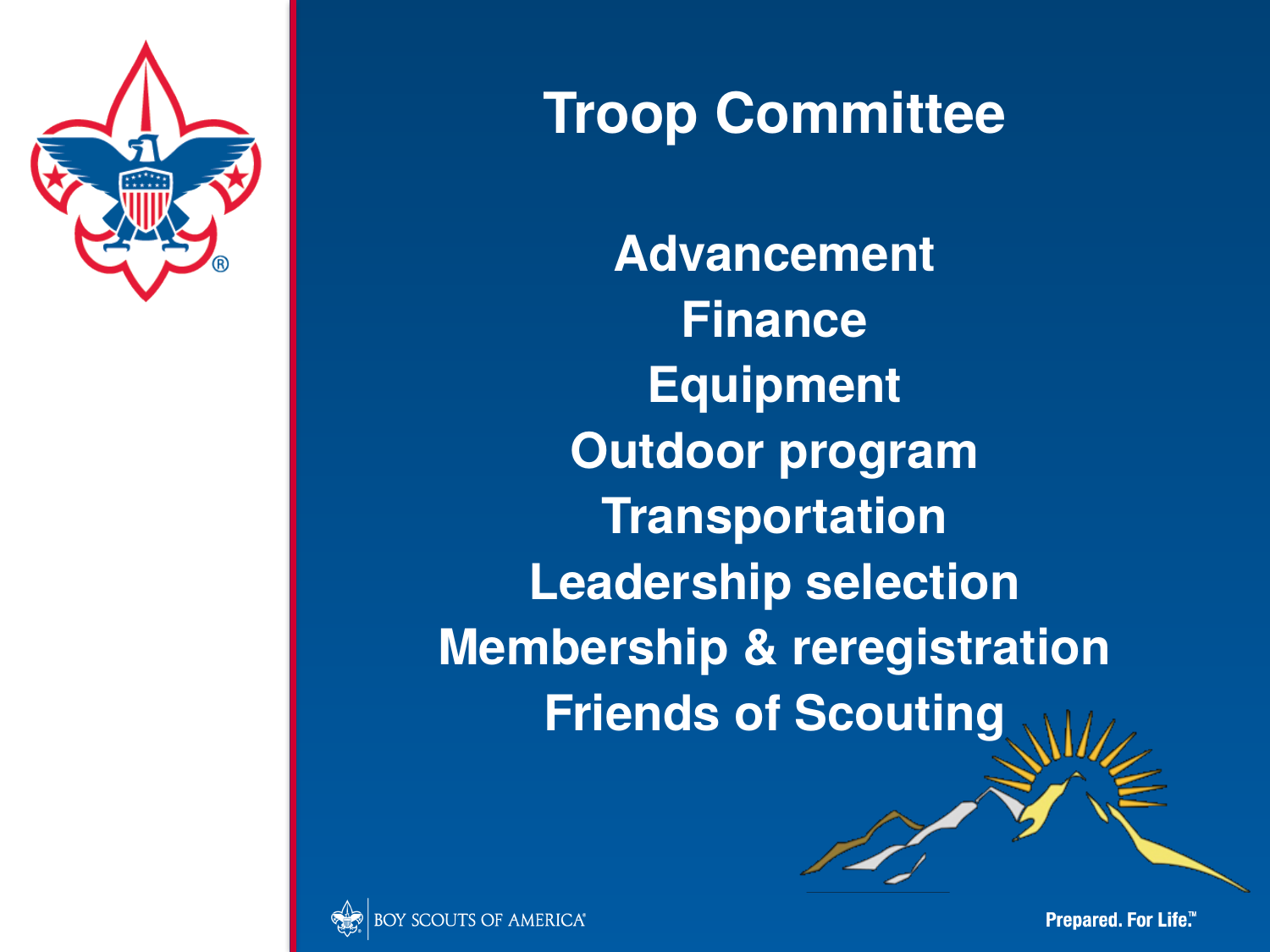

Troop Committee
Advancement
Finance
Equipment
Outdoor program
Transportation
Leadership selection
Membership & reregistration
Friends of Scouting